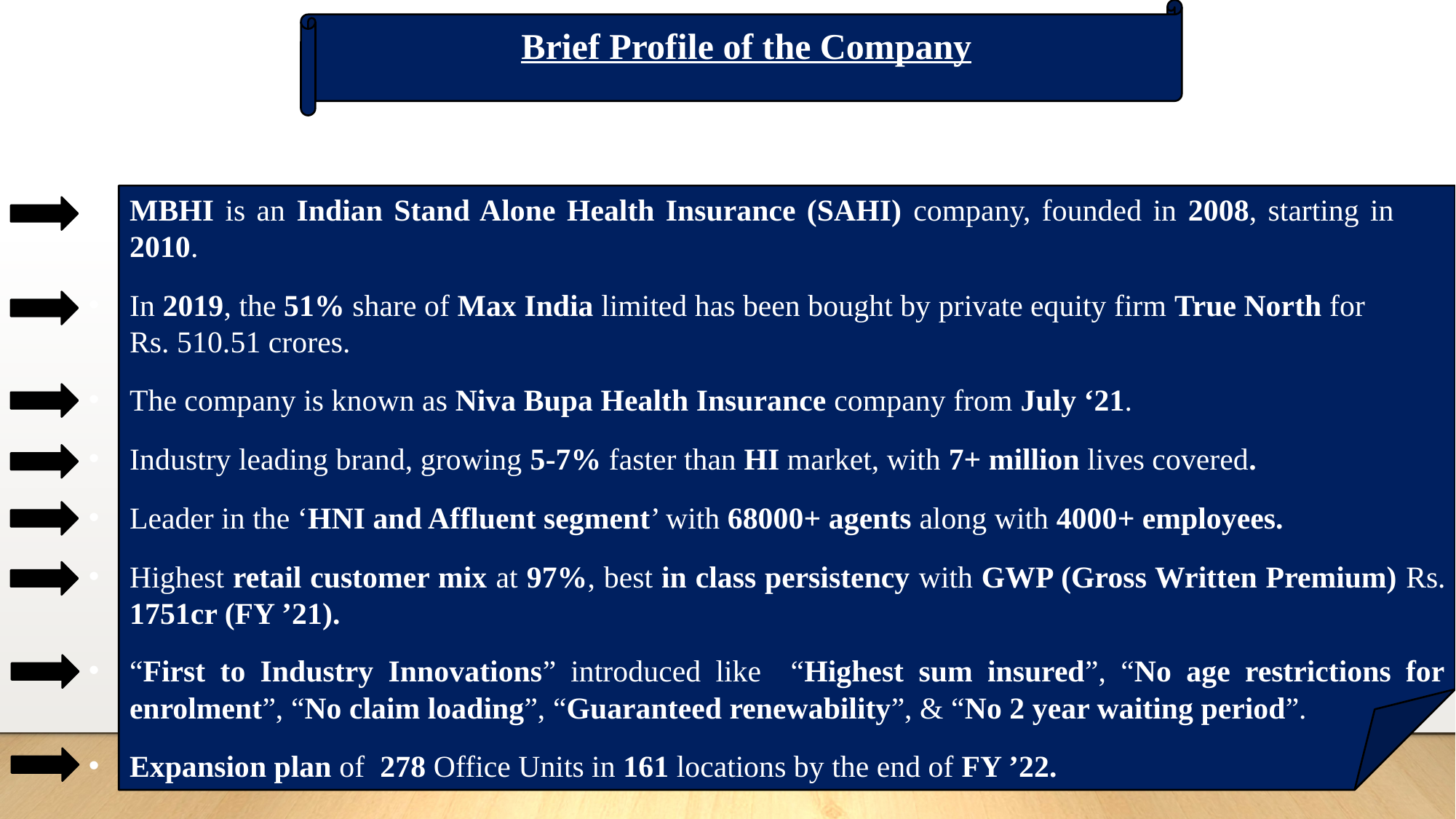

Brief Profile of the Company
MBHI is an Indian Stand Alone Health Insurance (SAHI) company, founded in 2008, starting in 2010.

In 2019, the 51% share of Max India limited has been bought by private equity firm True North for Rs. 510.51 crores.

The company is known as Niva Bupa Health Insurance company from July ‘21.

Industry leading brand, growing 5-7% faster than HI market, with 7+ million lives covered.

Leader in the ‘HNI and Affluent segment’ with 68000+ agents along with 4000+ employees.

Highest retail customer mix at 97%, best in class persistency with GWP (Gross Written Premium) Rs. 1751cr (FY ’21).

“First to Industry Innovations” introduced like  “Highest sum insured”, “No age restrictions for enrolment”, “No claim loading”, “Guaranteed renewability”, & “No 2 year waiting period”.

Expansion plan of  278 Office Units in 161 locations by the end of FY ’22.